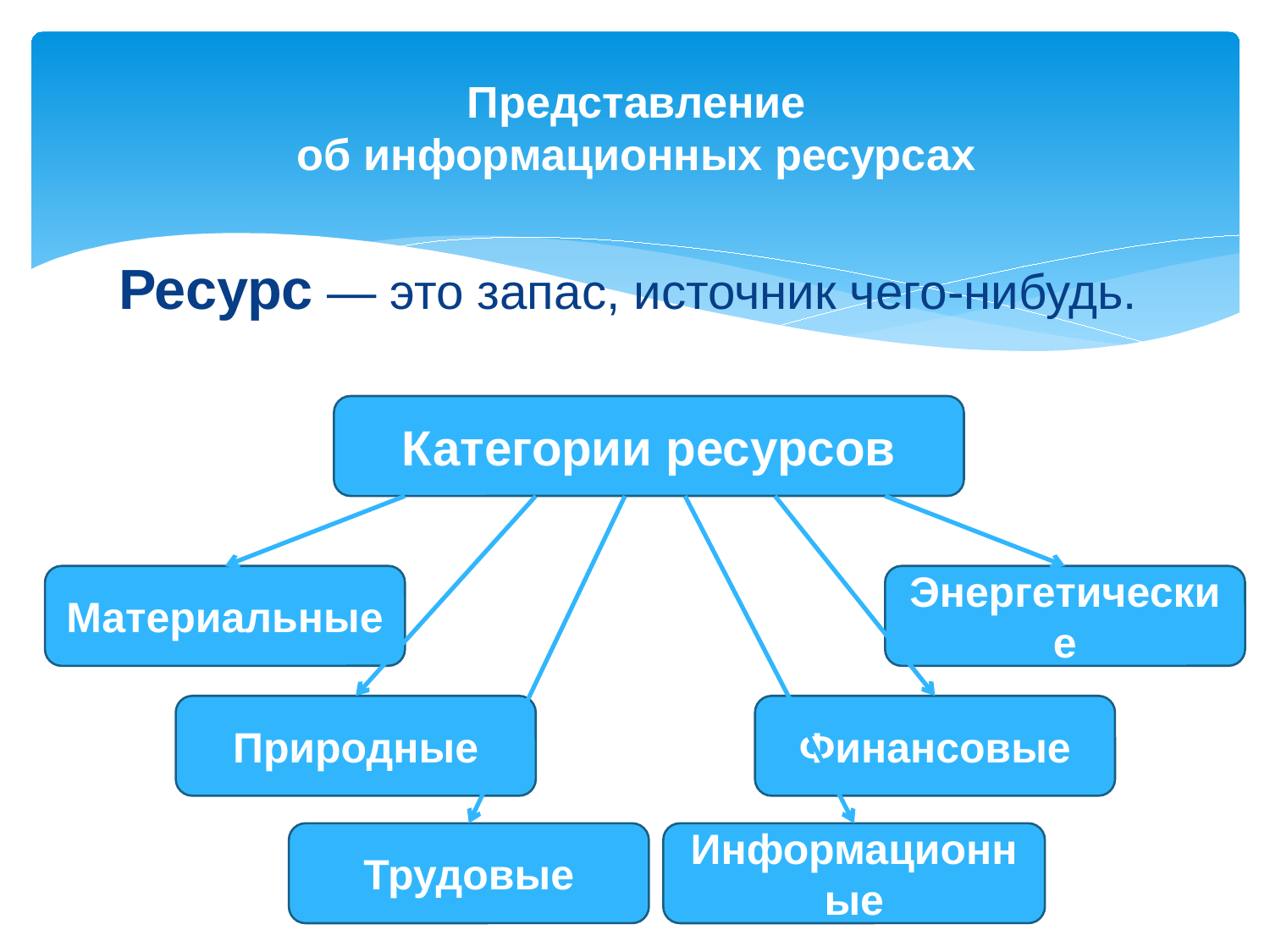

# Представление об информационных ресурсах
Ресурс — это запас, источник чего-нибудь.

Категории ресурсов
Материальные
Энергетические
Природные
Финансовые
Трудовые
Информационные